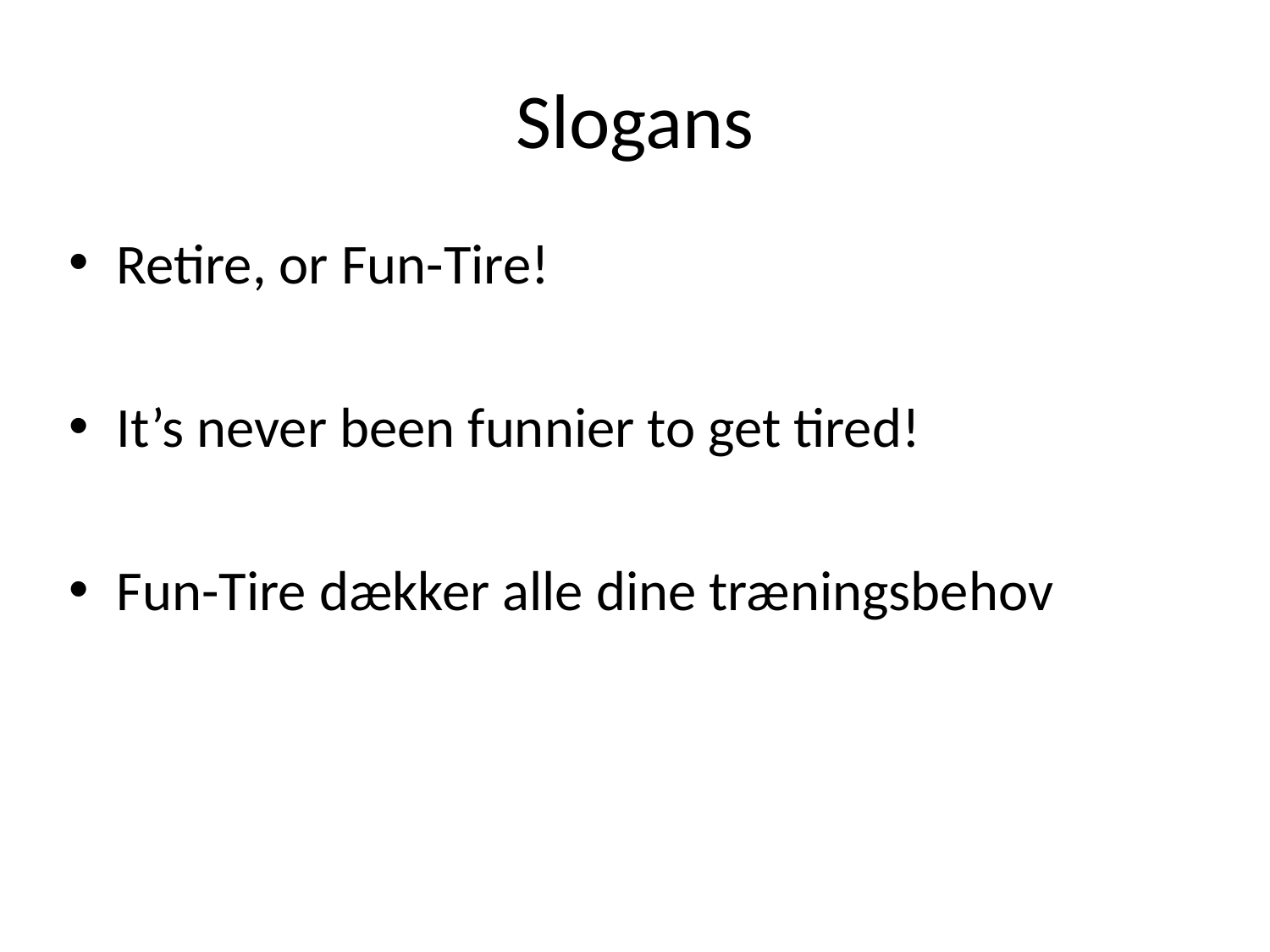

# Slogans
Retire, or Fun-Tire!

It’s never been funnier to get tired!

Fun-Tire dækker alle dine træningsbehov